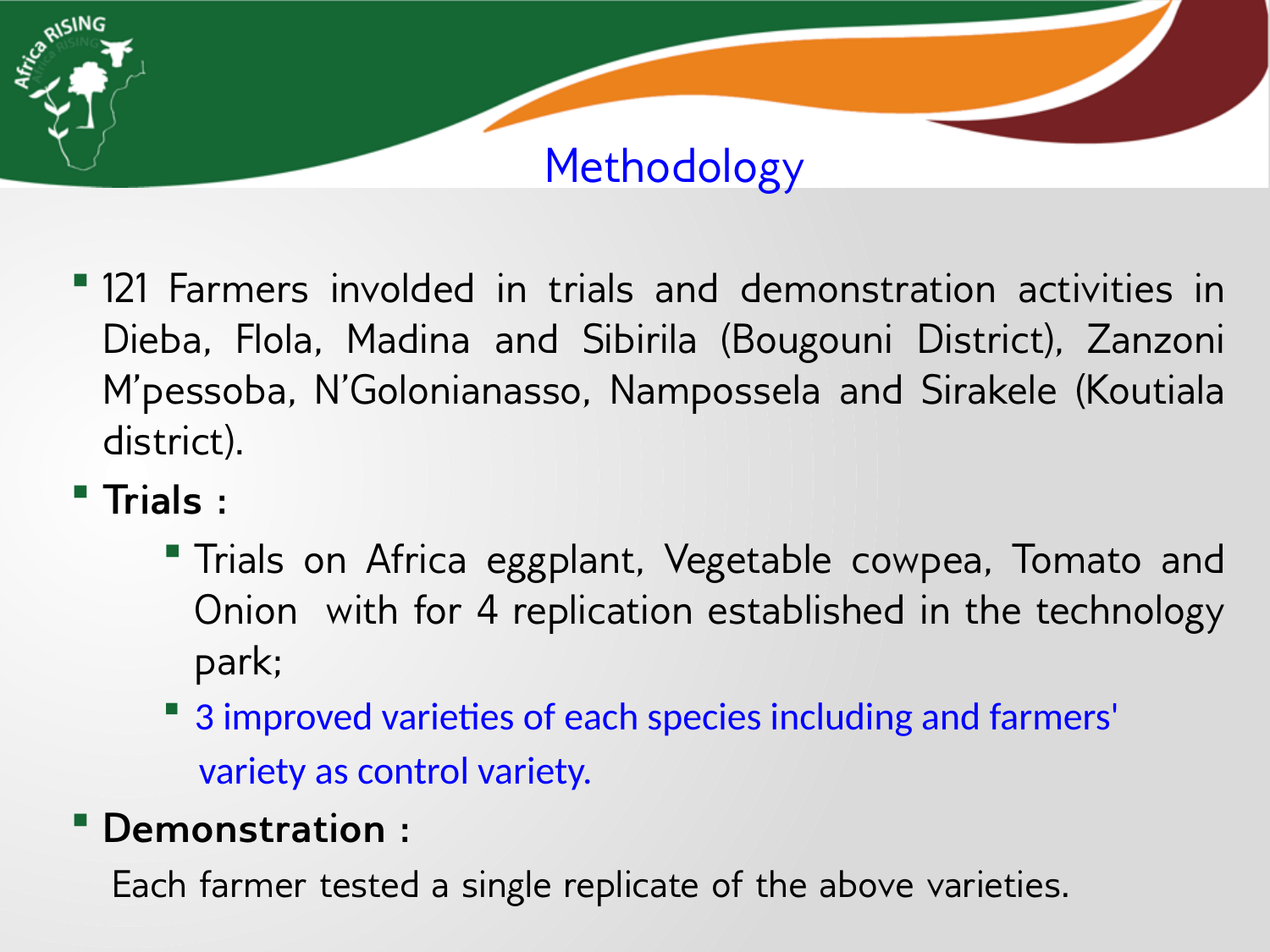

Methodology
121 Farmers involded in trials and demonstration activities in Dieba, Flola, Madina and Sibirila (Bougouni District), Zanzoni M’pessoba, N’Golonianasso, Nampossela and Sirakele (Koutiala district).
Trials :
Trials on Africa eggplant, Vegetable cowpea, Tomato and Onion  with for 4 replication established in the technology park;
3 improved varieties of each species including and farmers'
          variety as control variety.
Demonstration :
Each farmer tested a single replicate of the above varieties.